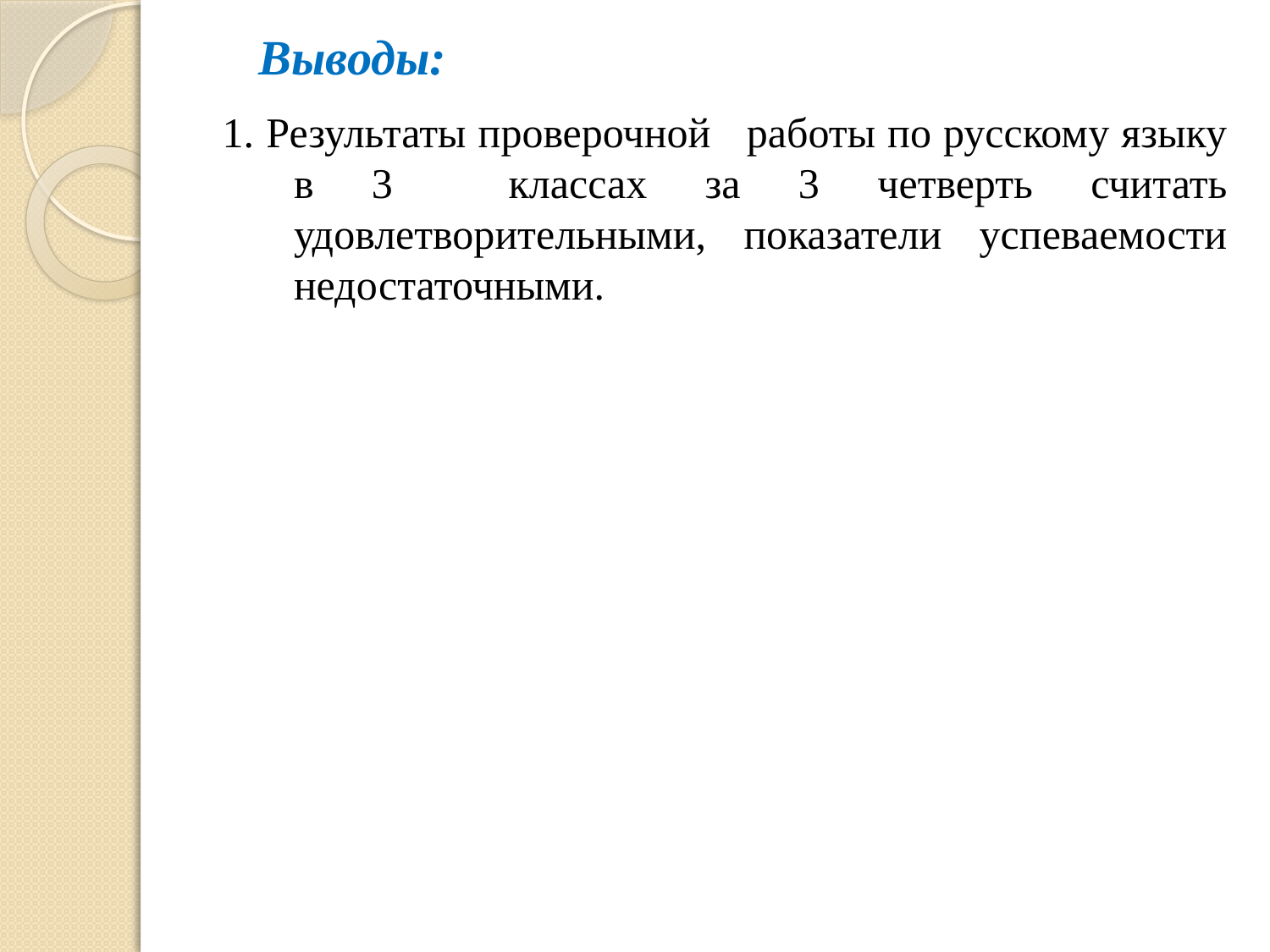

# Выводы:
1. Результаты проверочной   работы по русскому языку в 3  классах за 3 четверть считать удовлетворительными, показатели успеваемости недостаточными.